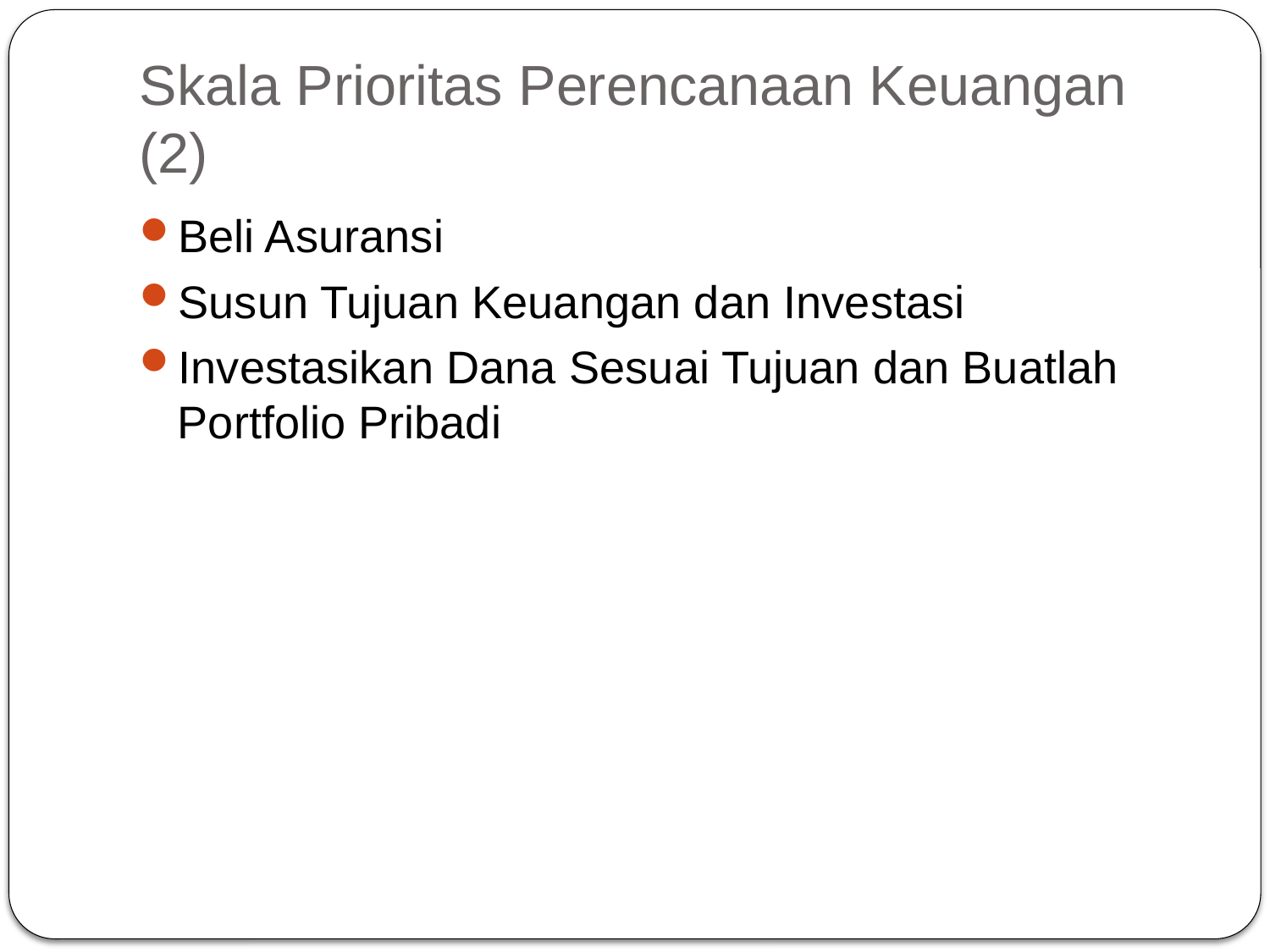

# Skala Prioritas Perencanaan Keuangan (2)
Beli Asuransi
Susun Tujuan Keuangan dan Investasi
Investasikan Dana Sesuai Tujuan dan Buatlah Portfolio Pribadi